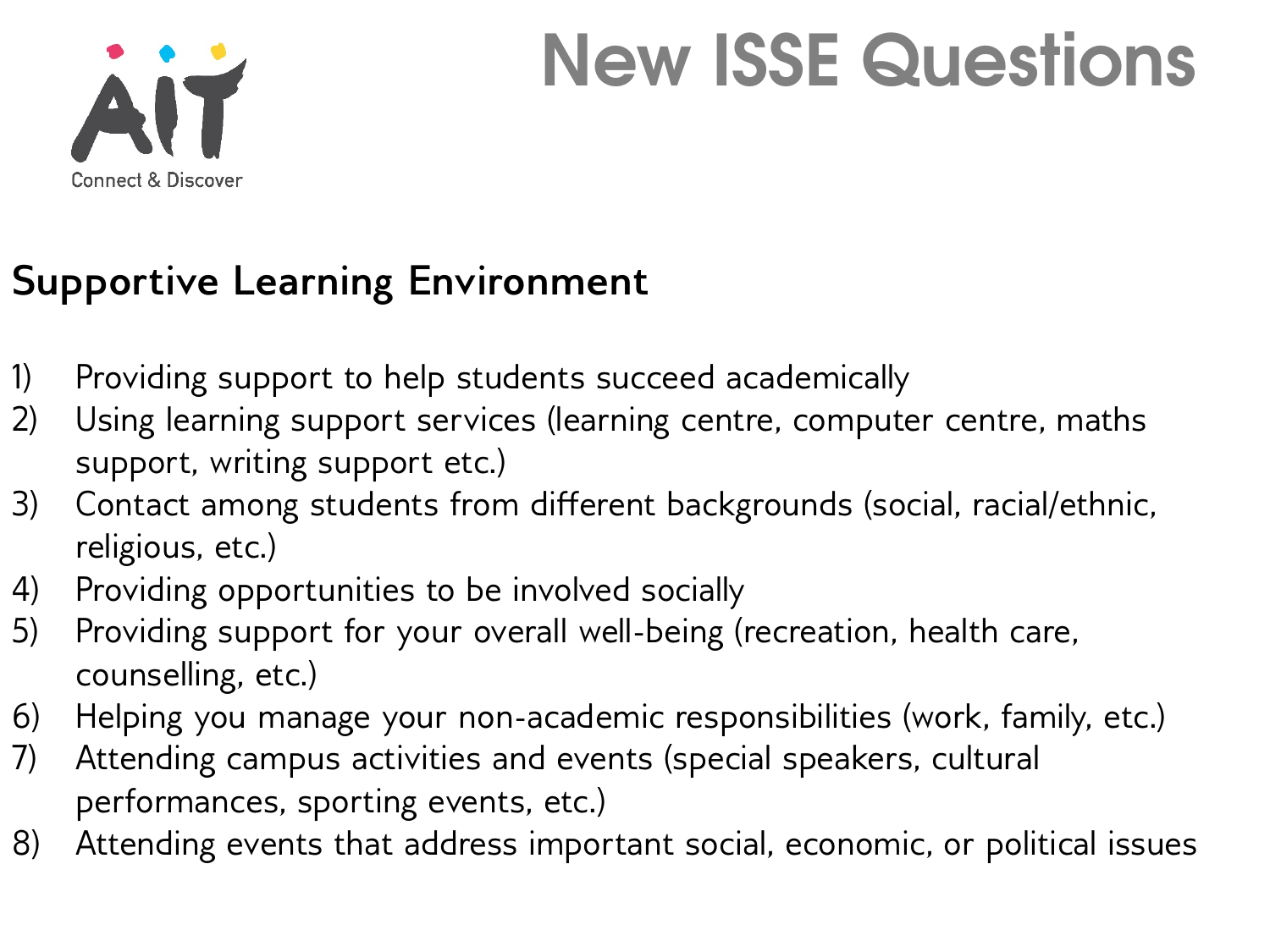

# New ISSE Questions
Supportive Learning Environment

Providing support to help students succeed academically
Using learning support services (learning centre, computer centre, maths support, writing support etc.)
Contact among students from different backgrounds (social, racial/ethnic, religious, etc.)
Providing opportunities to be involved socially
Providing support for your overall well-being (recreation, health care, counselling, etc.)
Helping you manage your non-academic responsibilities (work, family, etc.)
Attending campus activities and events (special speakers, cultural performances, sporting events, etc.)
Attending events that address important social, economic, or political issues